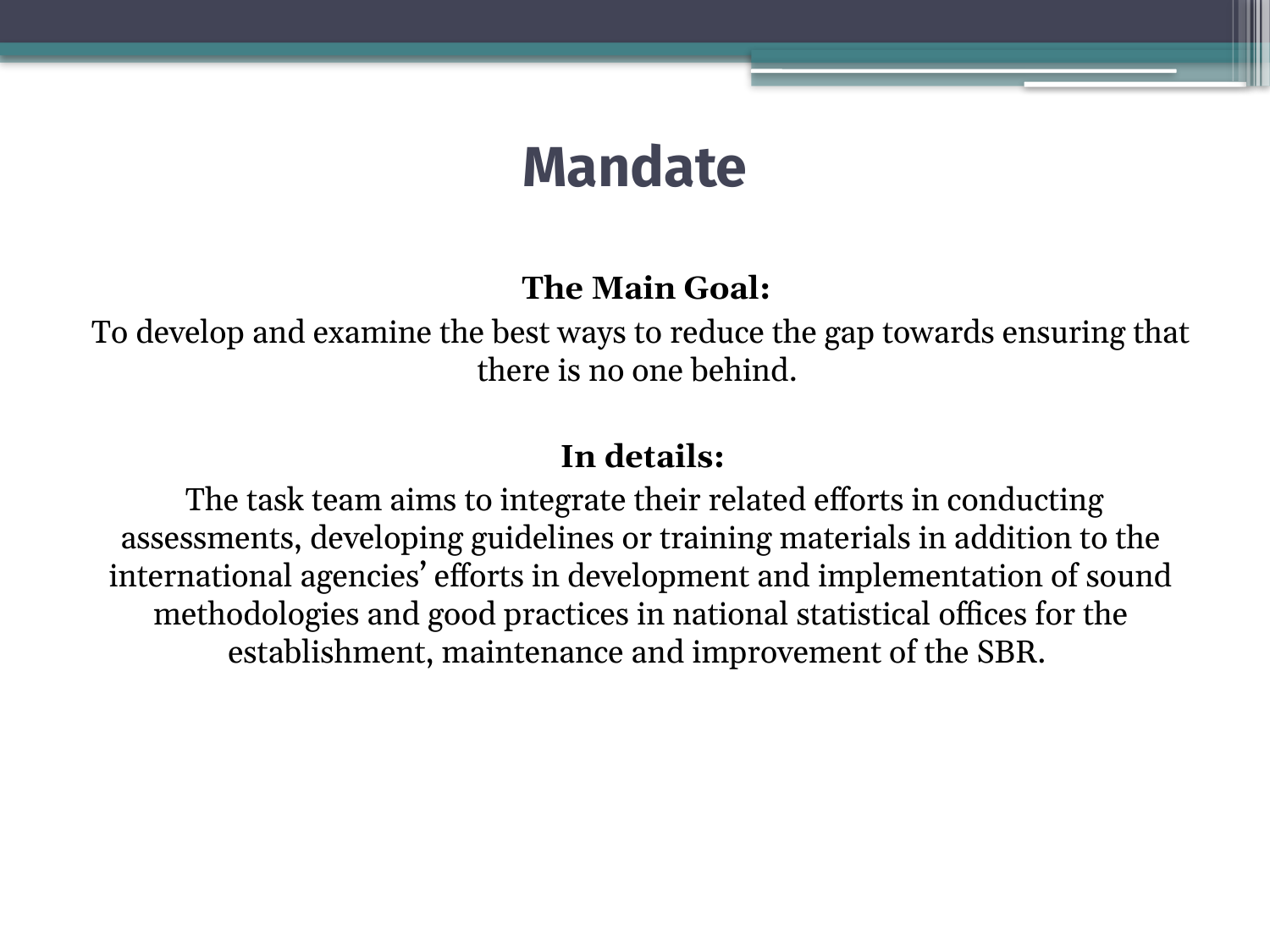

# Mandate

 The Main Goal:
To develop and examine the best ways to reduce the gap towards ensuring that there is no one behind.

In details:
 The task team aims to integrate their related efforts in conducting assessments, developing guidelines or training materials in addition to the international agencies’ efforts in development and implementation of sound methodologies and good practices in national statistical offices for the establishment, maintenance and improvement of the SBR.